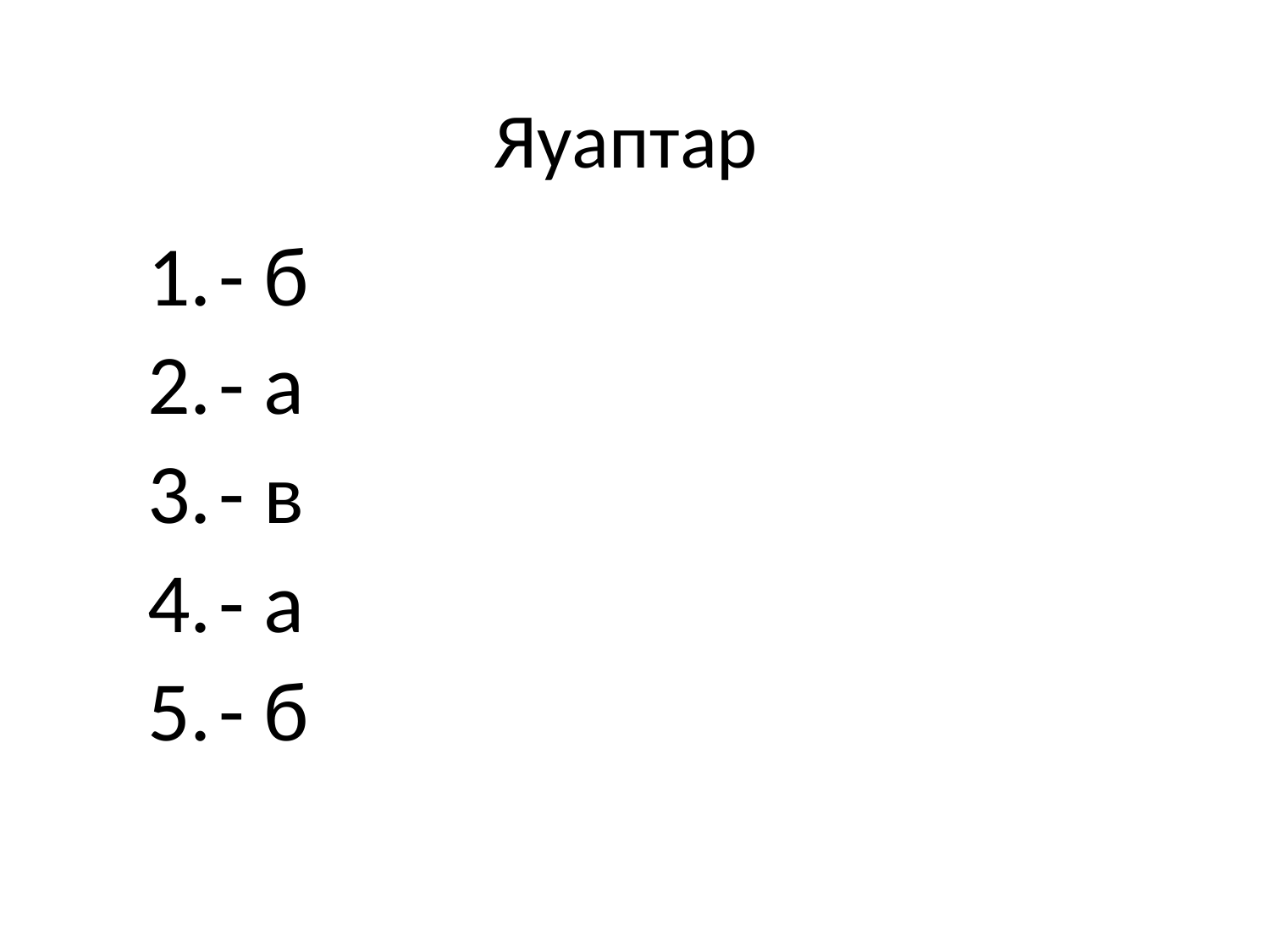

# Яуаптар
- б
- а
- в
- а
- б